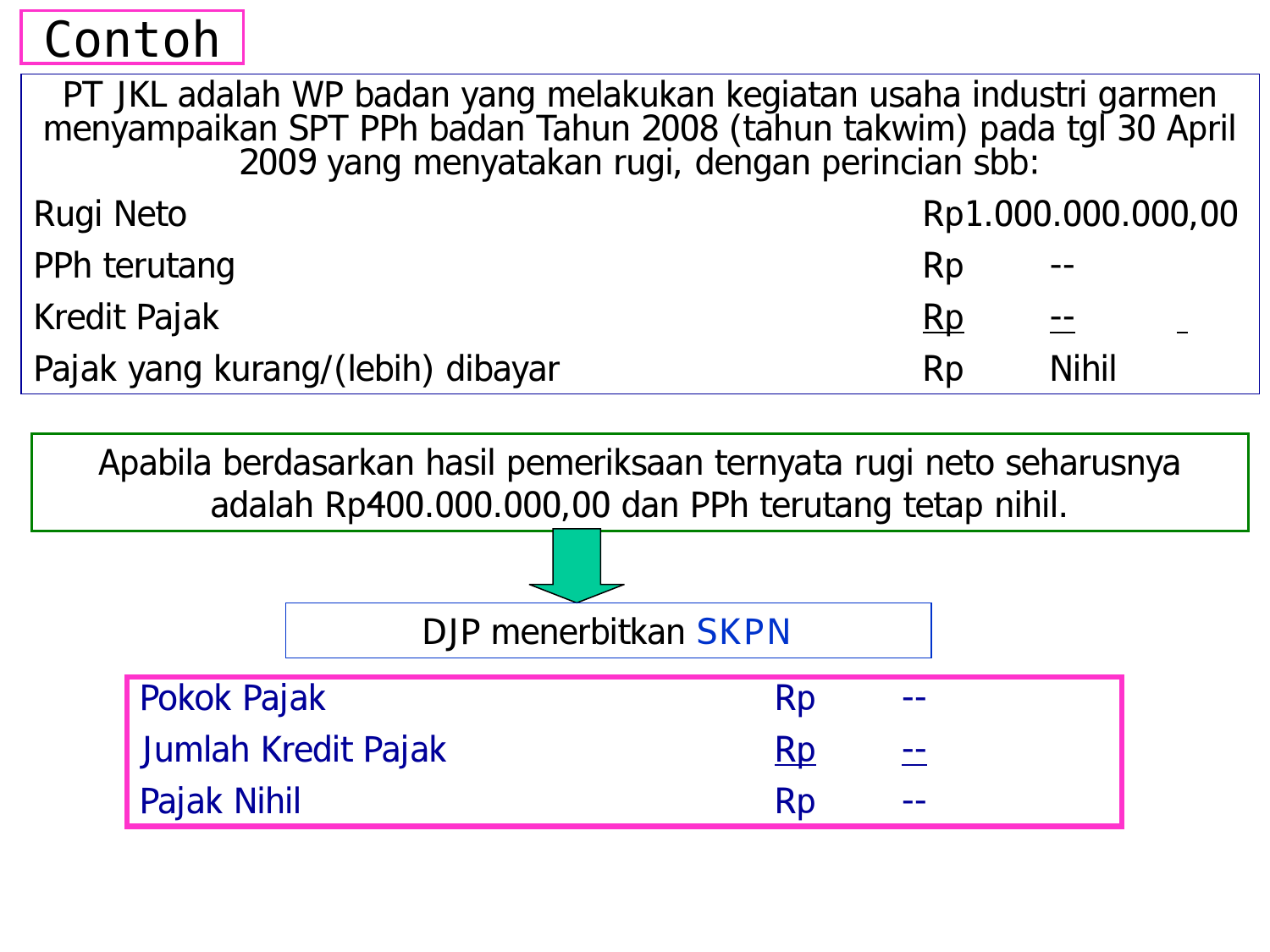

# Contoh
PT JKL adalah WP badan yang melakukan kegiatan usaha industri garmen menyampaikan SPT PPh badan Tahun 2008 (tahun takwim) pada tgl 30 April 2009 yang menyatakan rugi, dengan perincian sbb:
Rugi Neto						Rp1.000.000.000,00
PPh terutang						Rp	--
Kredit Pajak						Rp	--
Pajak yang kurang/(lebih) dibayar			Rp	Nihil
Apabila berdasarkan hasil pemeriksaan ternyata rugi neto seharusnya adalah Rp400.000.000,00 dan PPh terutang tetap nihil.

DJP menerbitkan SKPN
Pokok Pajak				Rp	--
Jumlah Kredit Pajak			Rp	--
Pajak Nihil				Rp 	--